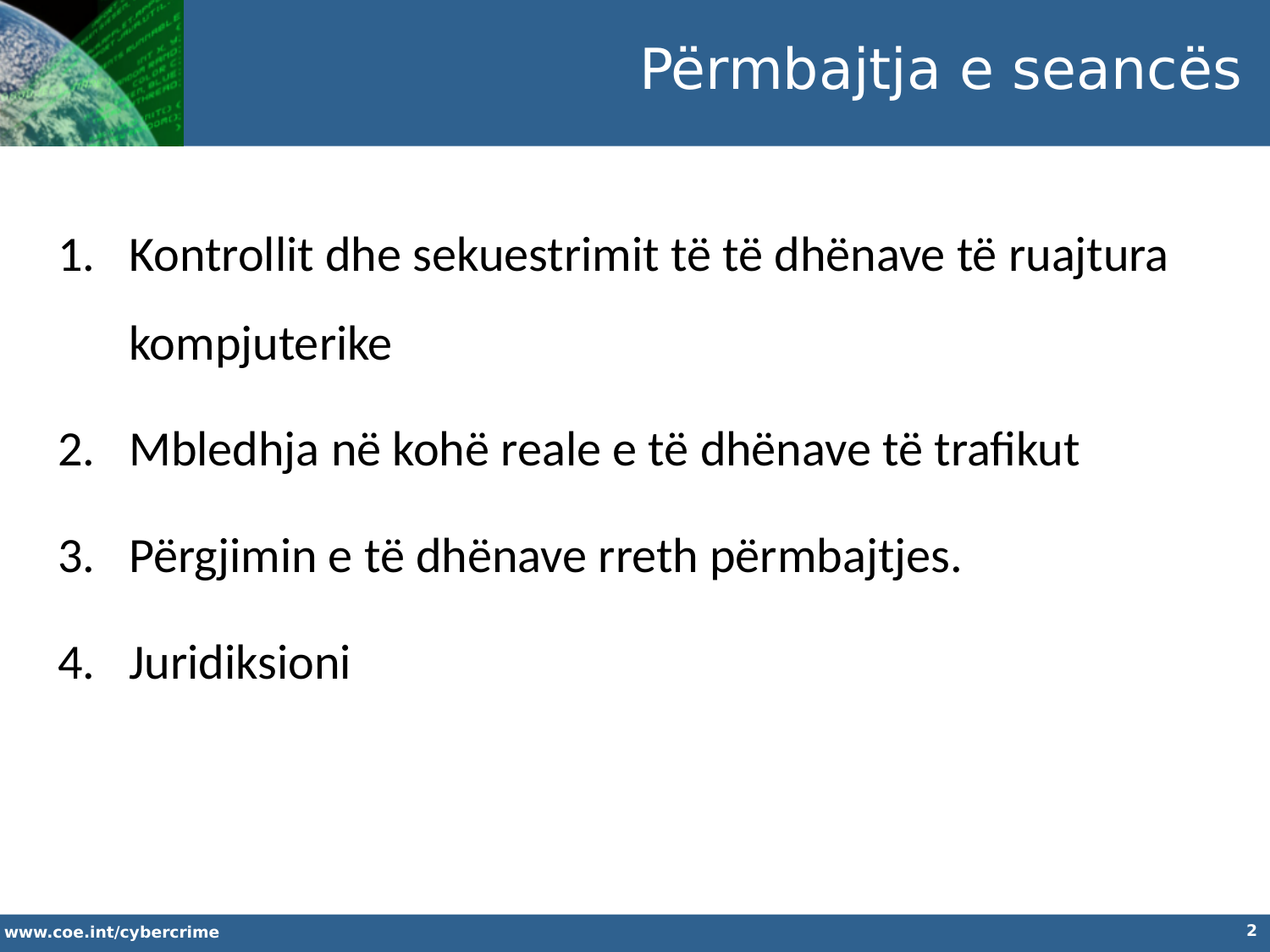

Përmbajtja e seancës
Kontrollit dhe sekuestrimit të të dhënave të ruajtura kompjuterike
Mbledhja në kohë reale e të dhënave të trafikut
Përgjimin e të dhënave rreth përmbajtjes.
Juridiksioni